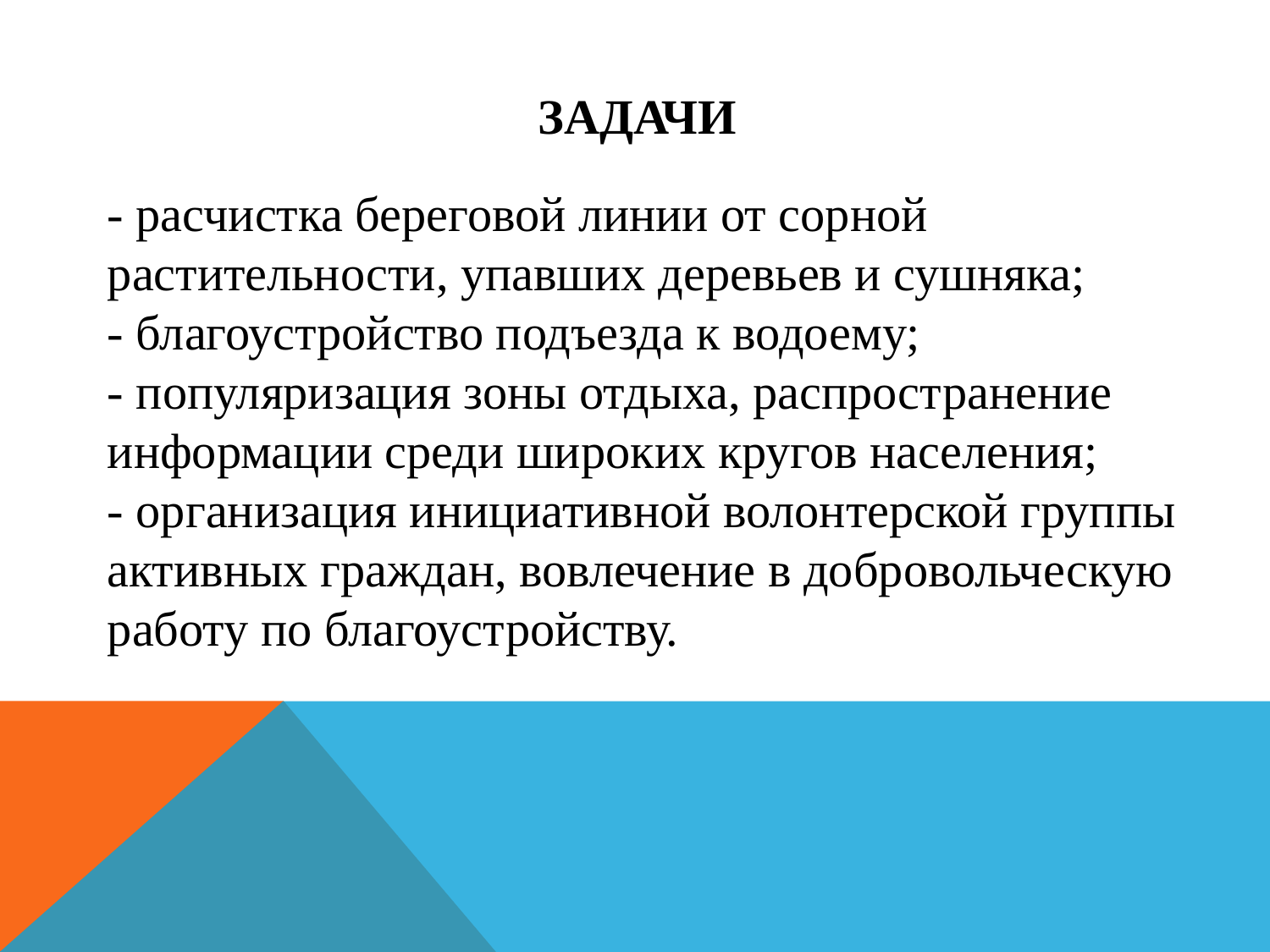

# Задачи
- расчистка береговой линии от сорной растительности, упавших деревьев и сушняка;
- благоустройство подъезда к водоему;
- популяризация зоны отдыха, распространение информации среди широких кругов населения;
- организация инициативной волонтерской группы активных граждан, вовлечение в добровольческую работу по благоустройству.